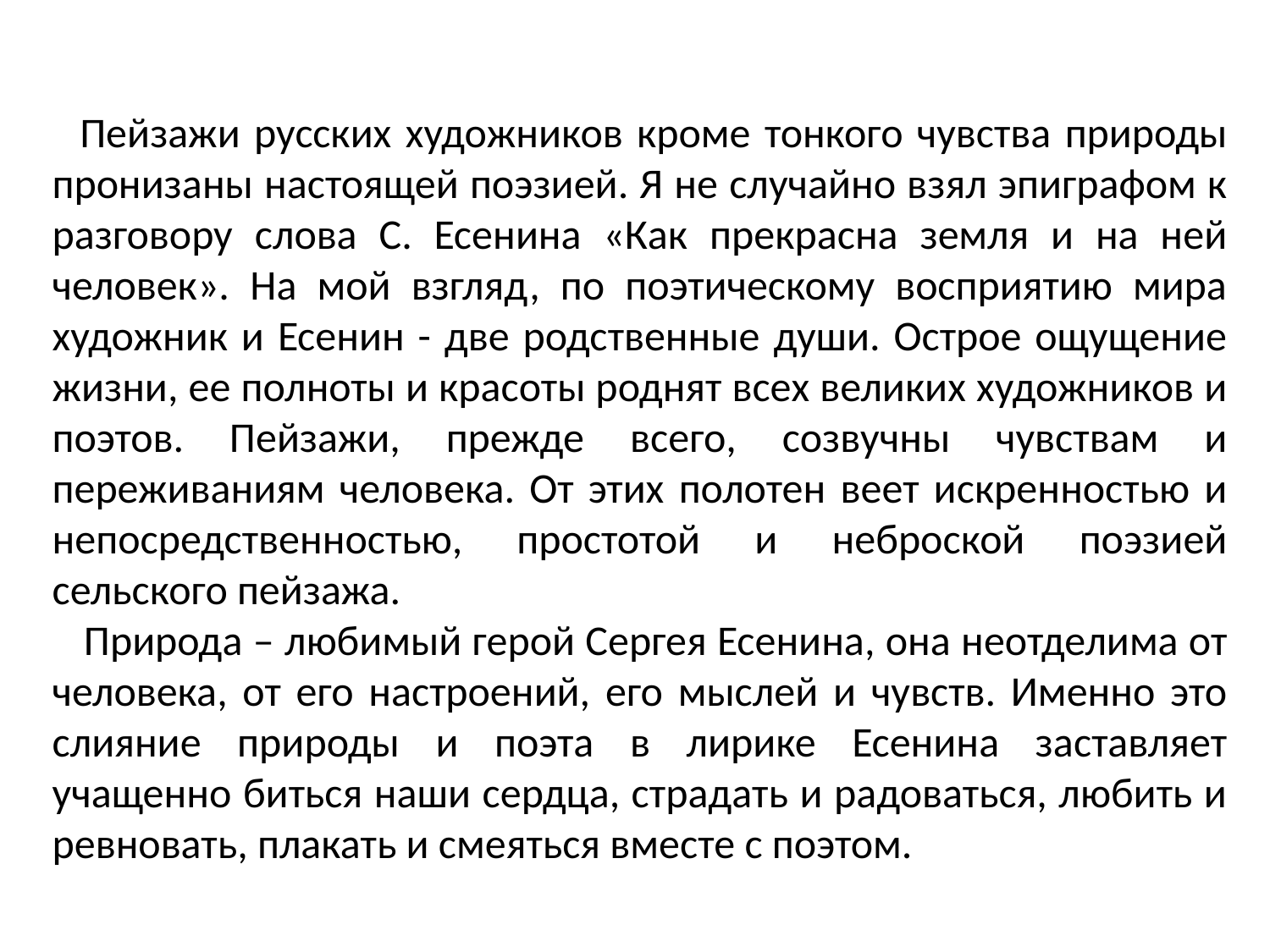

Пейзажи русских художников кроме тонкого чувства природы пронизаны настоящей поэзией. Я не случайно взял эпиграфом к разговору слова С. Есенина «Как прекрасна земля и на ней человек». На мой взгляд, по поэтическому восприятию мира художник и Есенин - две родственные души. Острое ощущение жизни, ее полноты и красоты роднят всех великих художников и поэтов. Пейзажи, прежде всего, созвучны чувствам и переживаниям человека. От этих полотен веет искренностью и непосредственностью, простотой и неброской поэзией сельского пейзажа.
   Природа – любимый герой Сергея Есенина, она неотделима от человека, от его настроений, его мыслей и чувств. Именно это слияние природы и поэта в лирике Есенина заставляет учащенно биться наши сердца, страдать и радоваться, любить и ревновать, плакать и смеяться вместе с поэтом.